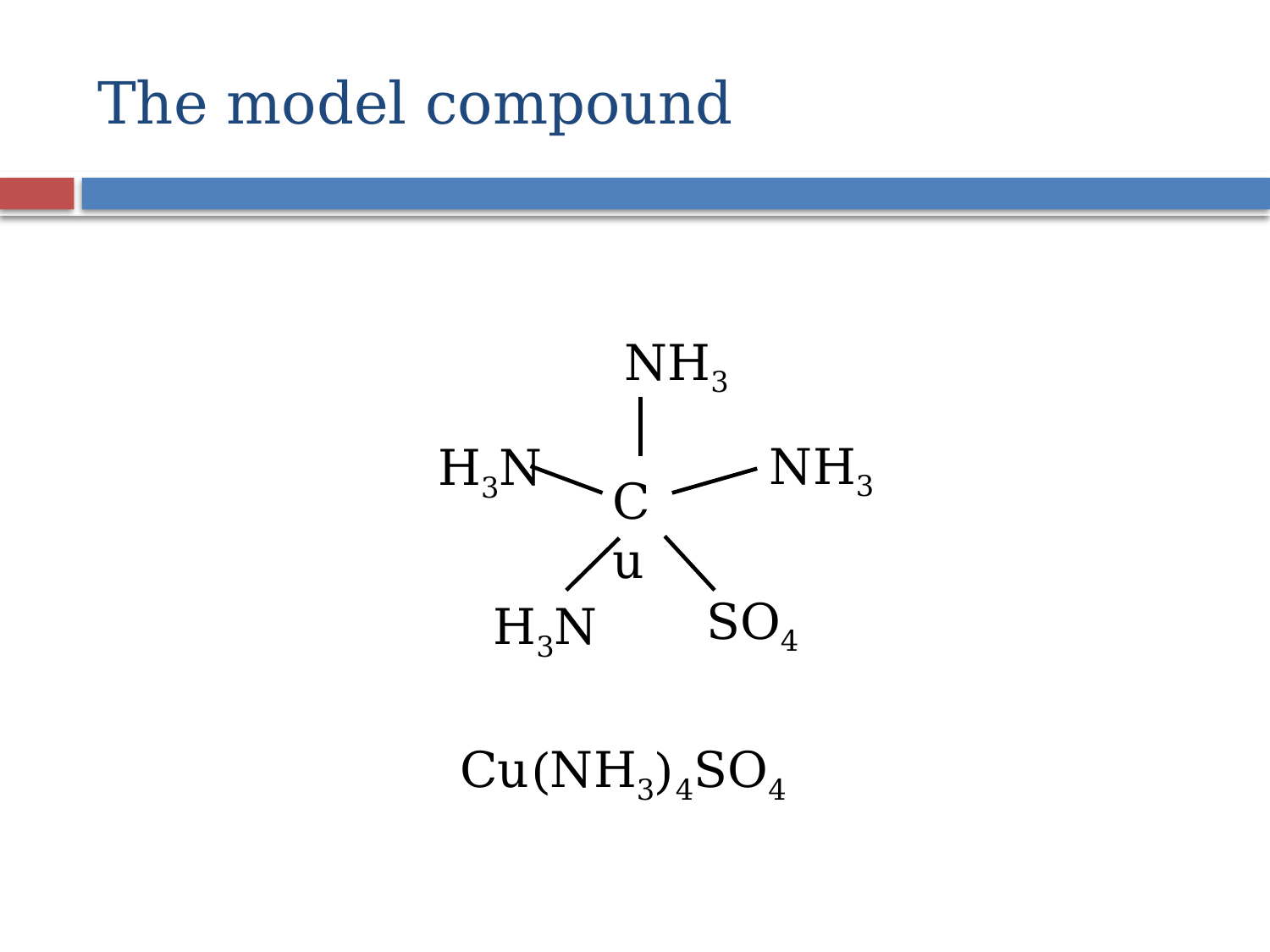

# The model compound

    Cu(NH3)4SO4
NH3
NH3
H3N
Cu
SO4
H3N